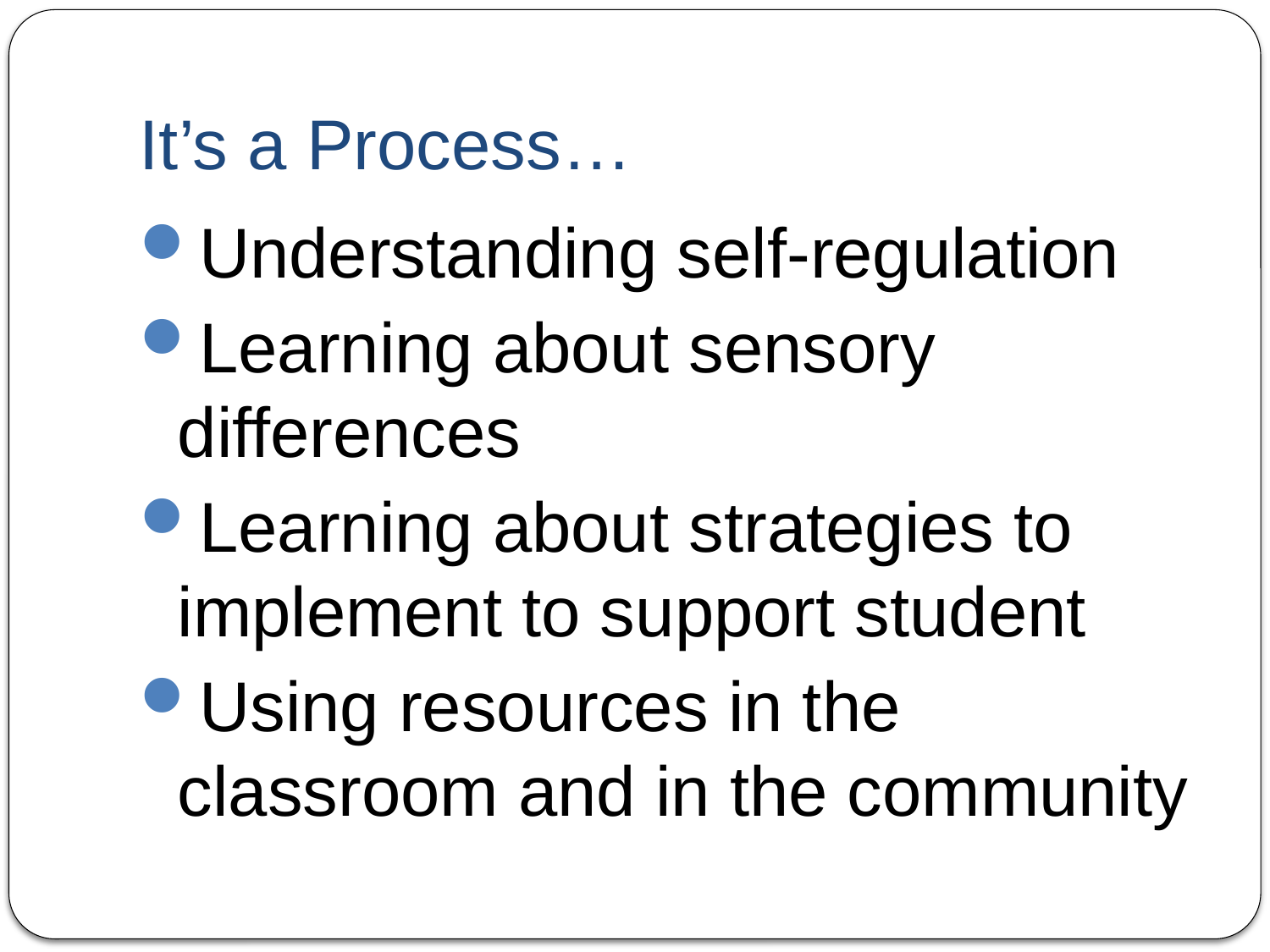

# It’s a Process…
Understanding self-regulation
Learning about sensory differences
Learning about strategies to implement to support student
Using resources in the classroom and in the community